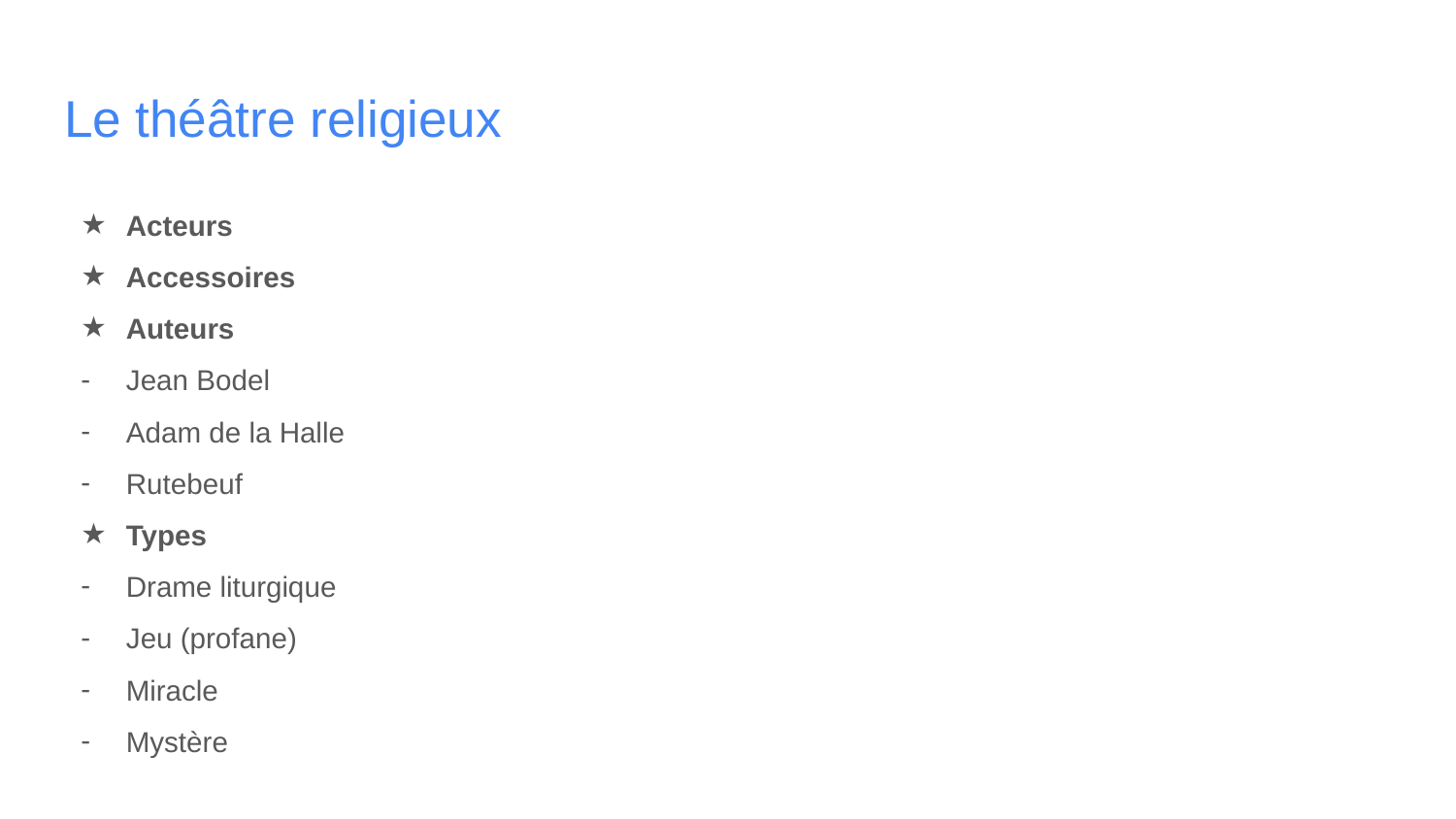

# Le théâtre religieux
Acteurs
Accessoires
Auteurs
Jean Bodel
Adam de la Halle
Rutebeuf
Types
Drame liturgique
Jeu (profane)
Miracle
Mystère